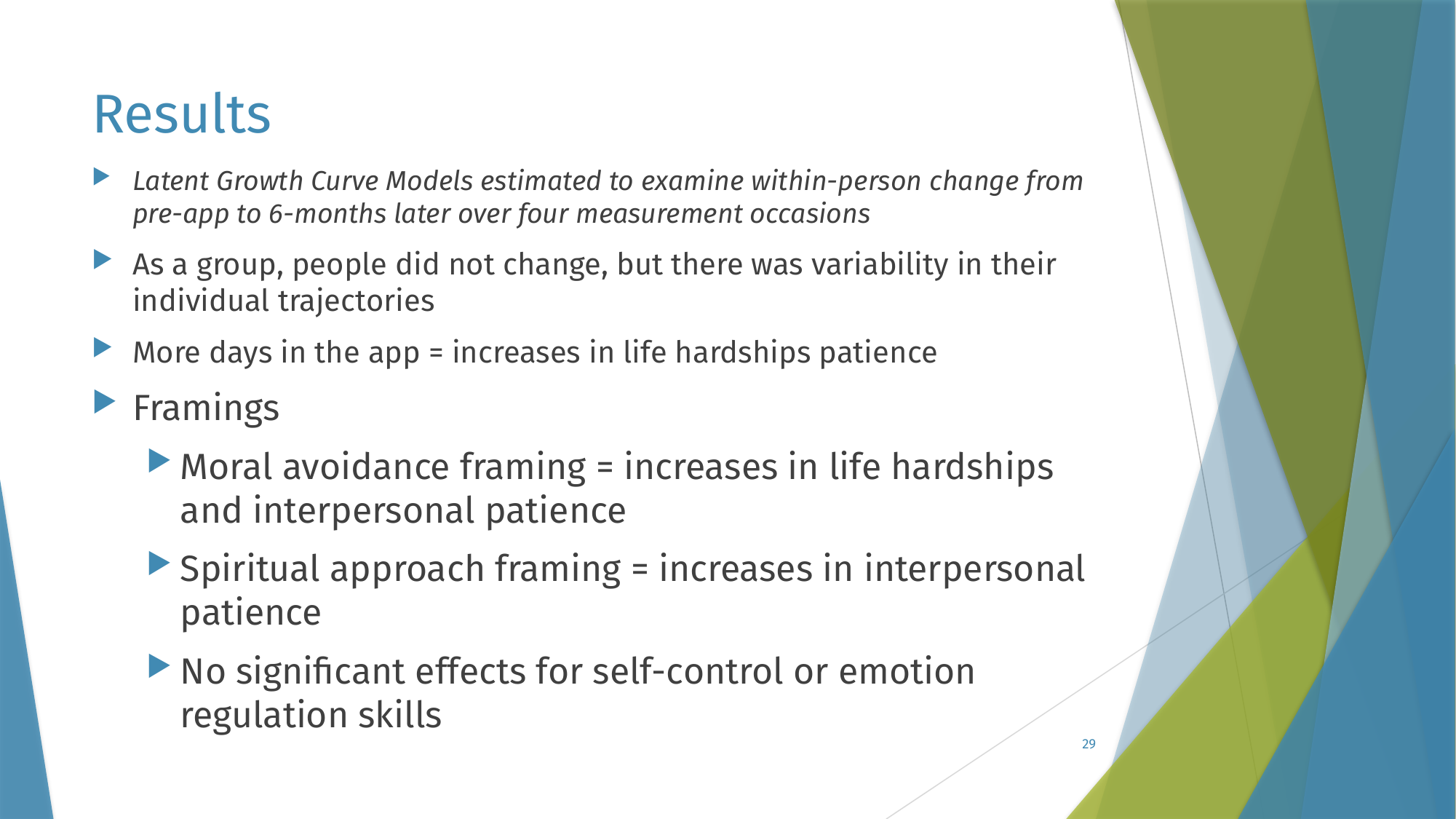

# Results
Latent Growth Curve Models estimated to examine within-person change from pre-app to 6-months later over four measurement occasions
As a group, people did not change, but there was variability in their individual trajectories
More days in the app = increases in life hardships patience
Framings
Moral avoidance framing = increases in life hardships and interpersonal patience
Spiritual approach framing = increases in interpersonal patience
No significant effects for self-control or emotion regulation skills

29